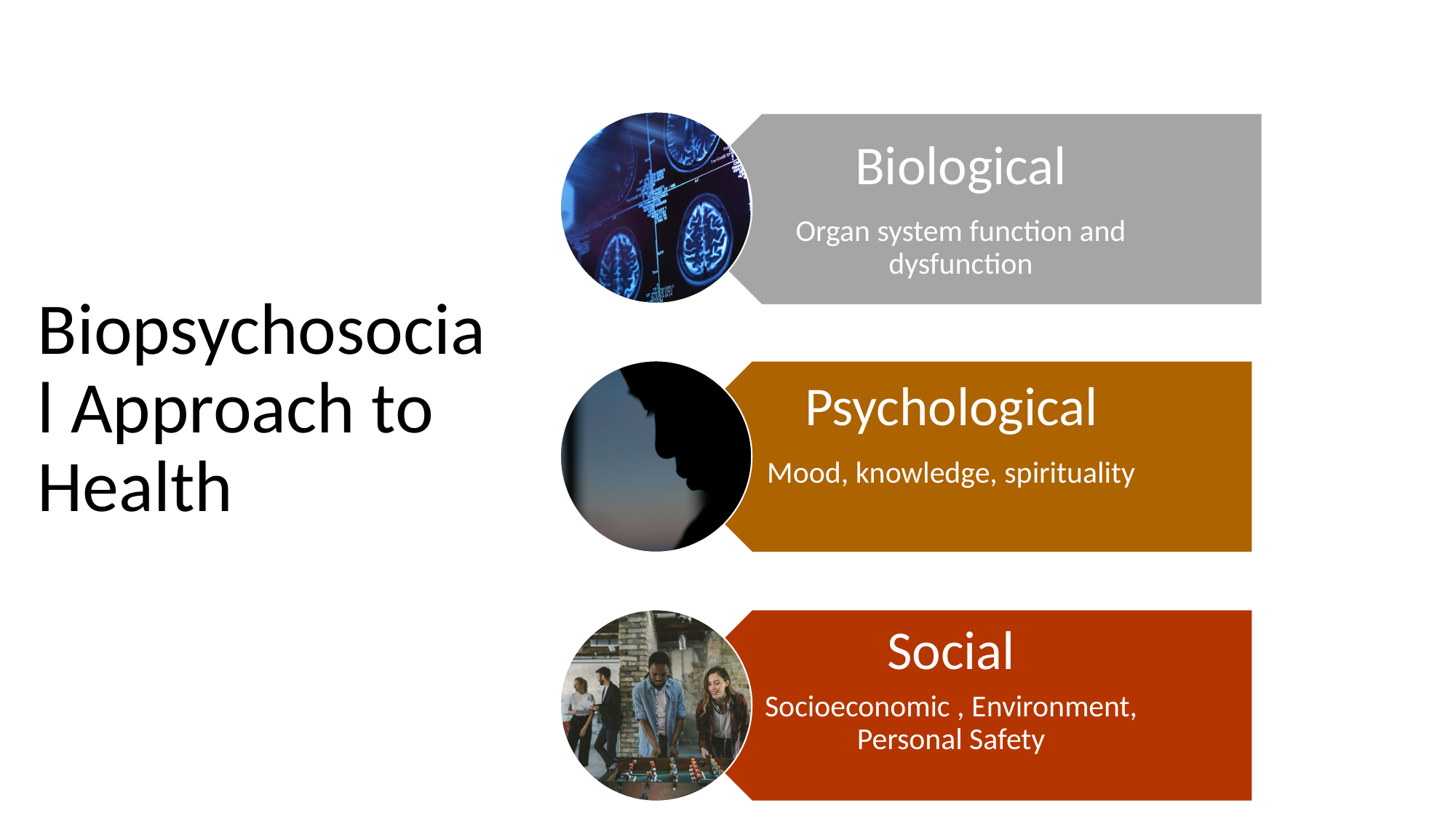

Biological
Organ system function and dysfunction
Psychological
Mood, knowledge, spirituality

Social
Socioeconomic , Environment, Personal Safety

# Biopsychosocial Approach to Health